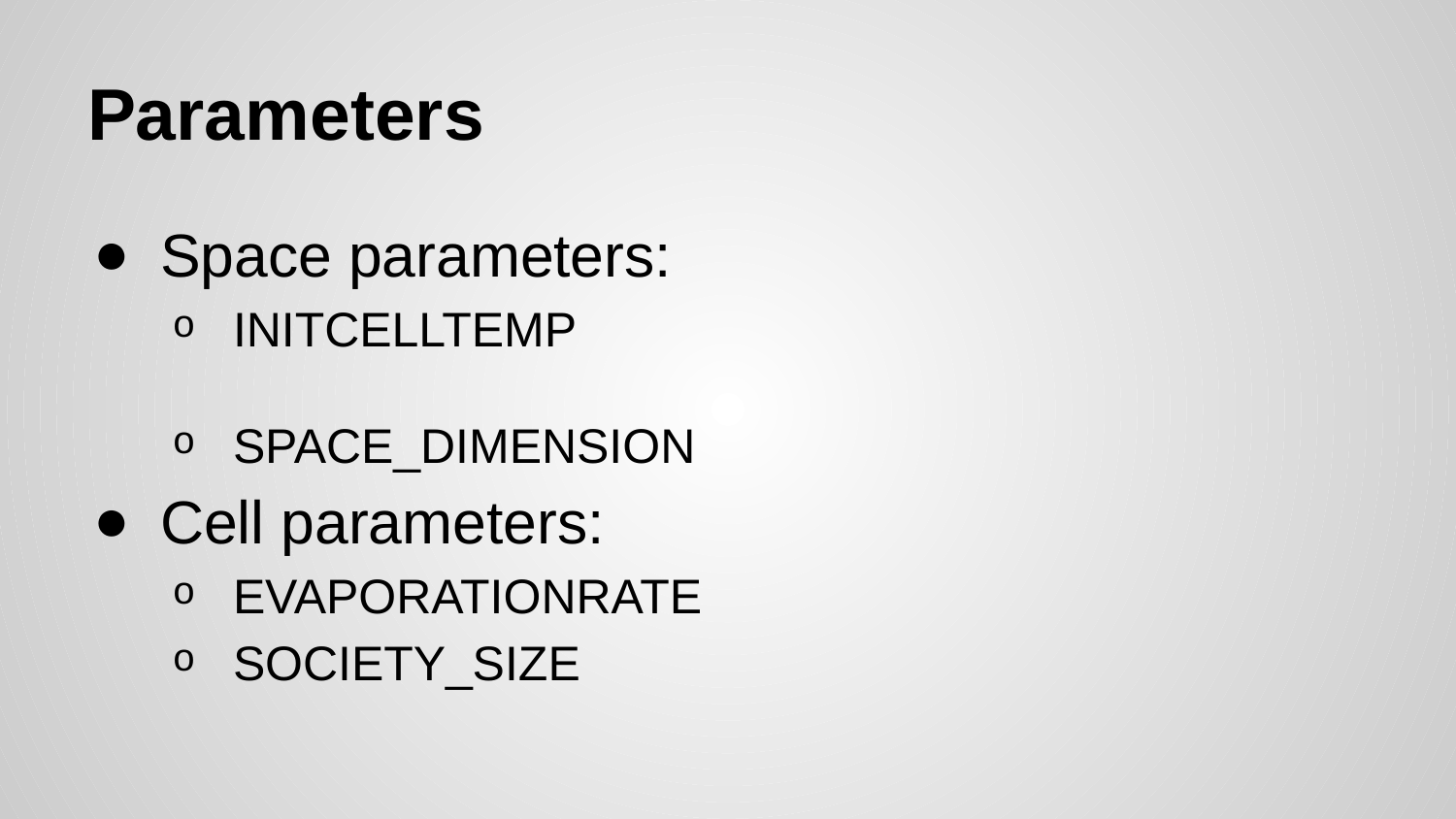

# Parameters
Space parameters:
INITCELLTEMP
SPACE_DIMENSION
Cell parameters:
EVAPORATIONRATE
SOCIETY_SIZE